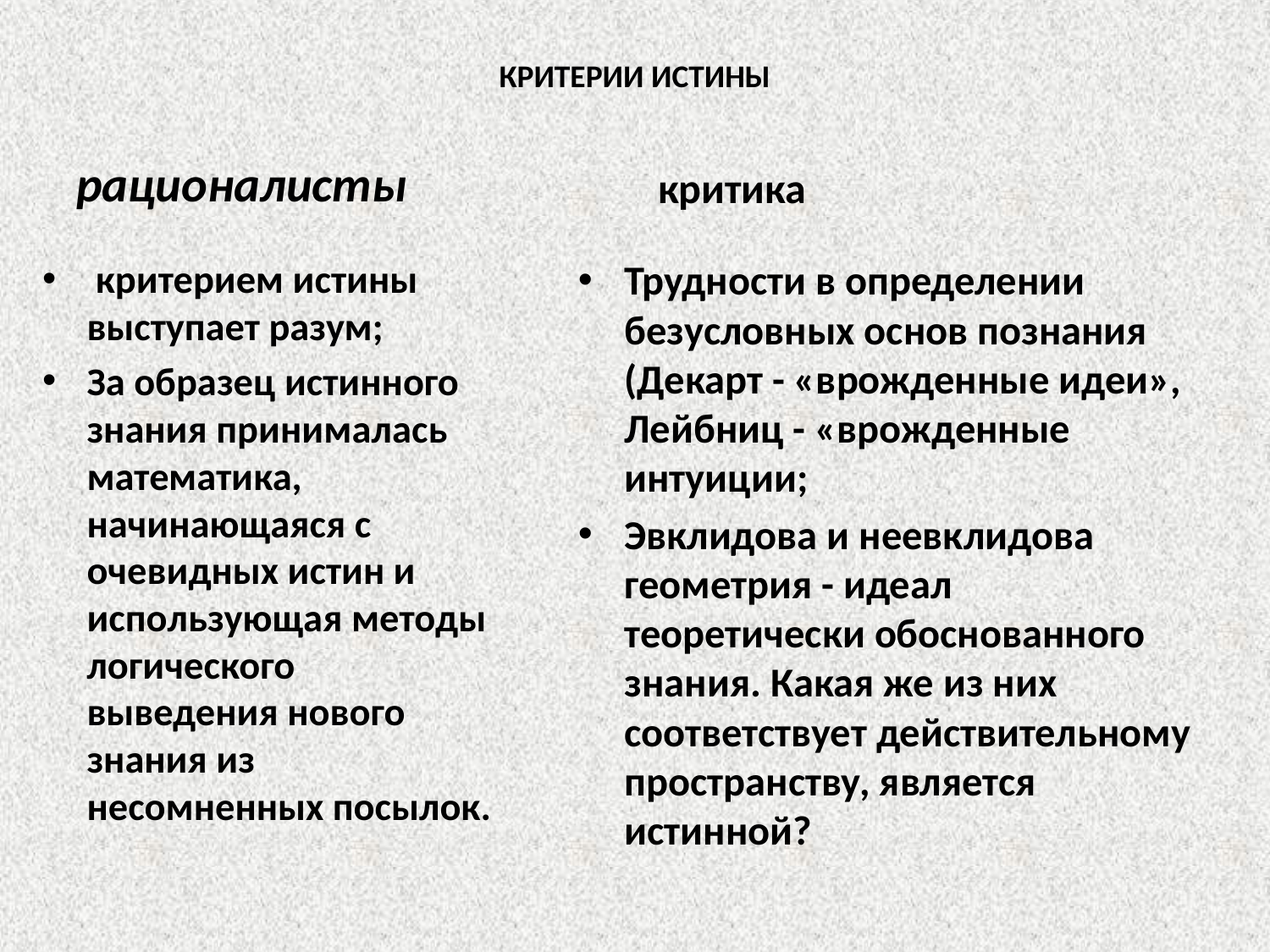

# КРИТЕРИИ ИСТИНЫ
рационалисты
критика
 критерием истины выступает разум;
За образец истинного знания принималась математика, начинающаяся с очевидных истин и использующая методы логического выведения нового знания из несомненных посылок.
Трудности в определении безусловных основ познания (Декарт - «врожденные идеи», Лейбниц - «врожденные интуиции;
Эвклидова и неевклидова геометрия - идеал теоретически обоснованного знания. Какая же из них соответствует действительному пространству, является истинной?